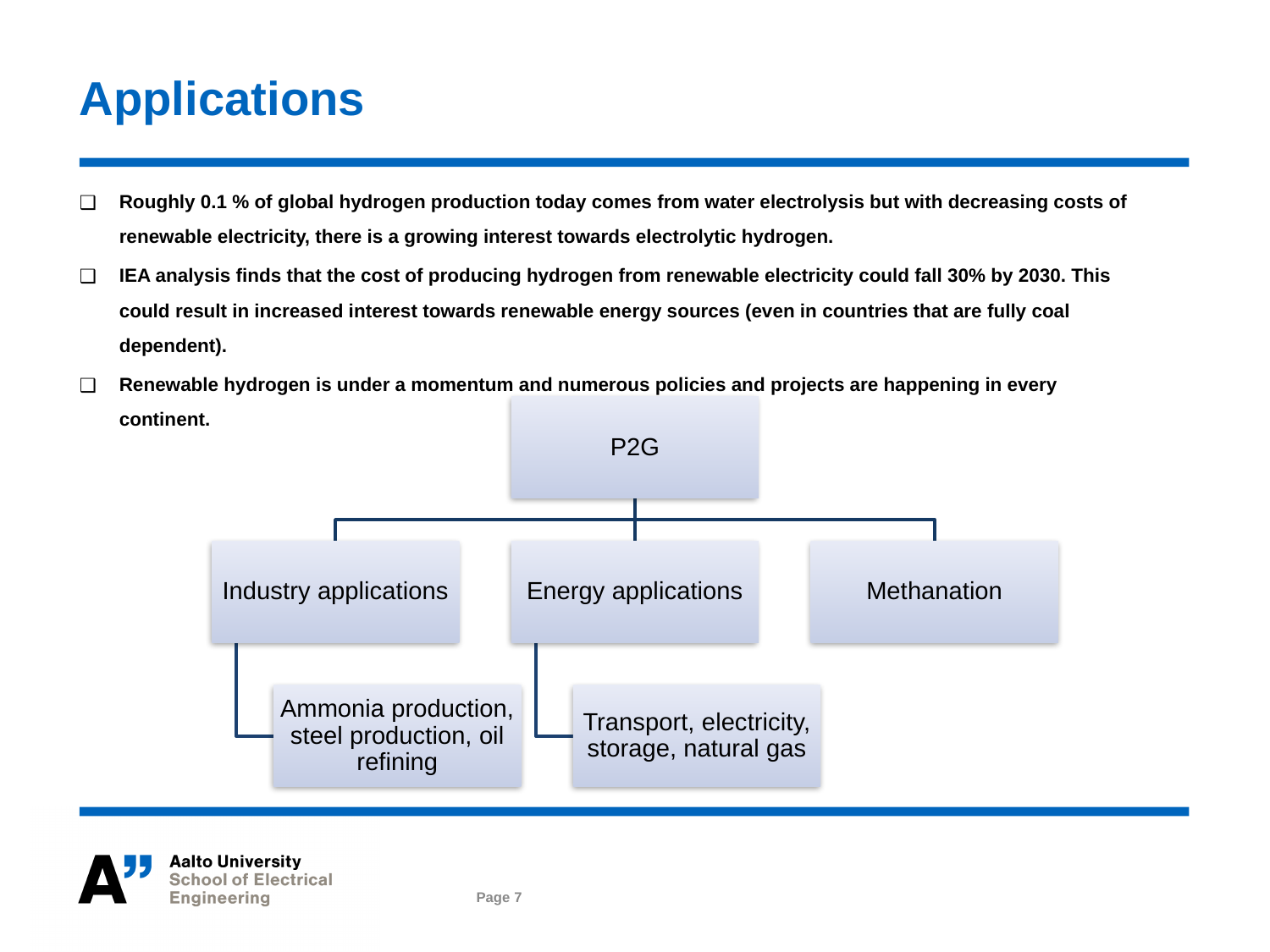

# Applications
Roughly 0.1 % of global hydrogen production today comes from water electrolysis but with decreasing costs of renewable electricity, there is a growing interest towards electrolytic hydrogen.
IEA analysis finds that the cost of producing hydrogen from renewable electricity could fall 30% by 2030. This could result in increased interest towards renewable energy sources (even in countries that are fully coal dependent).
Renewable hydrogen is under a momentum and numerous policies and projects are happening in every continent.

P2G

Industry applications

Energy applications

Methanation

Ammonia production, steel production, oil refining

Transport, electricity, storage, natural gas

Page 7